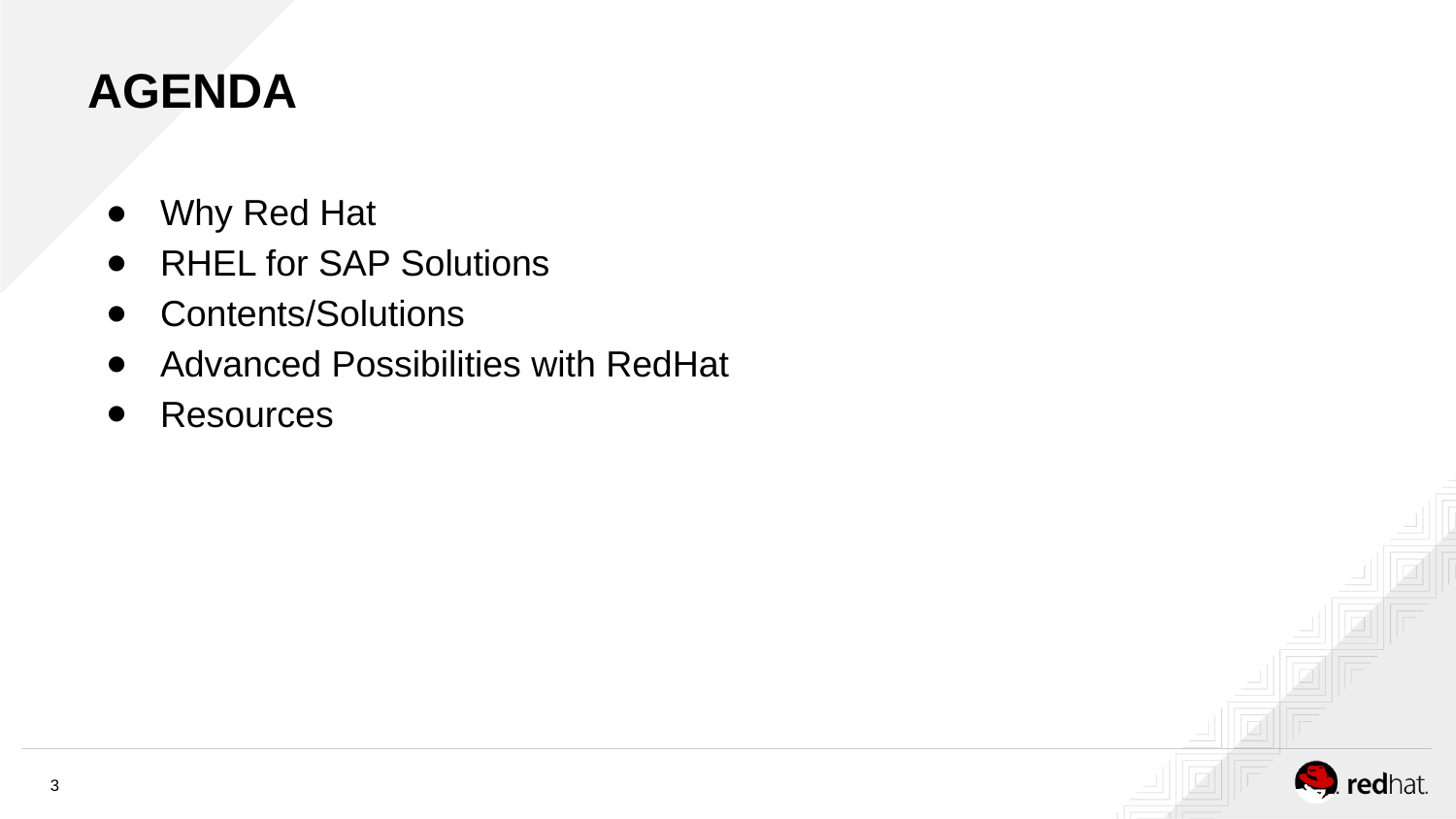

# AGENDA
Why Red Hat
RHEL for SAP Solutions
Contents/Solutions
Advanced Possibilities with RedHat
Resources
3